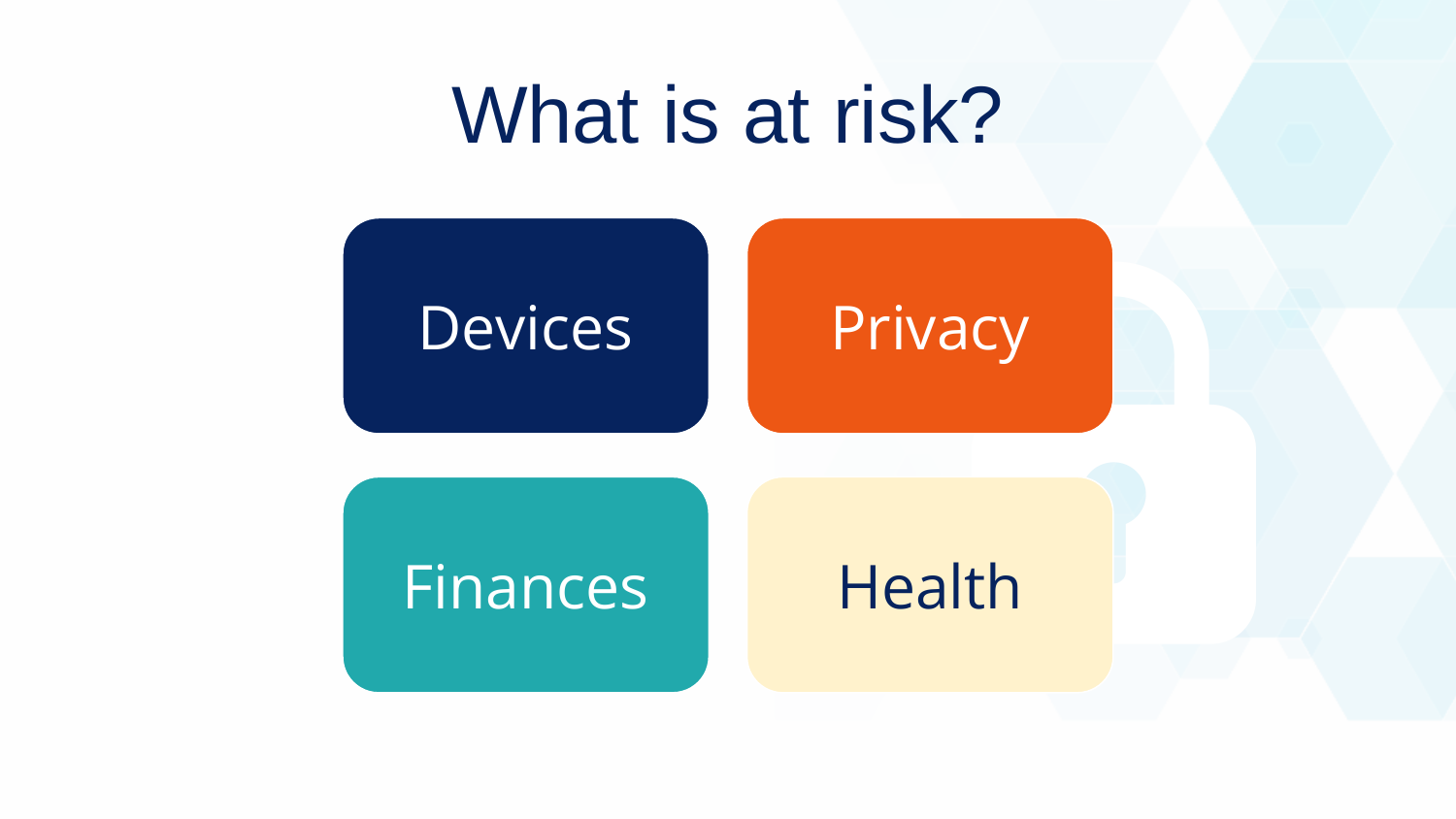

What is at risk?
Devices
Privacy
Finances
Health